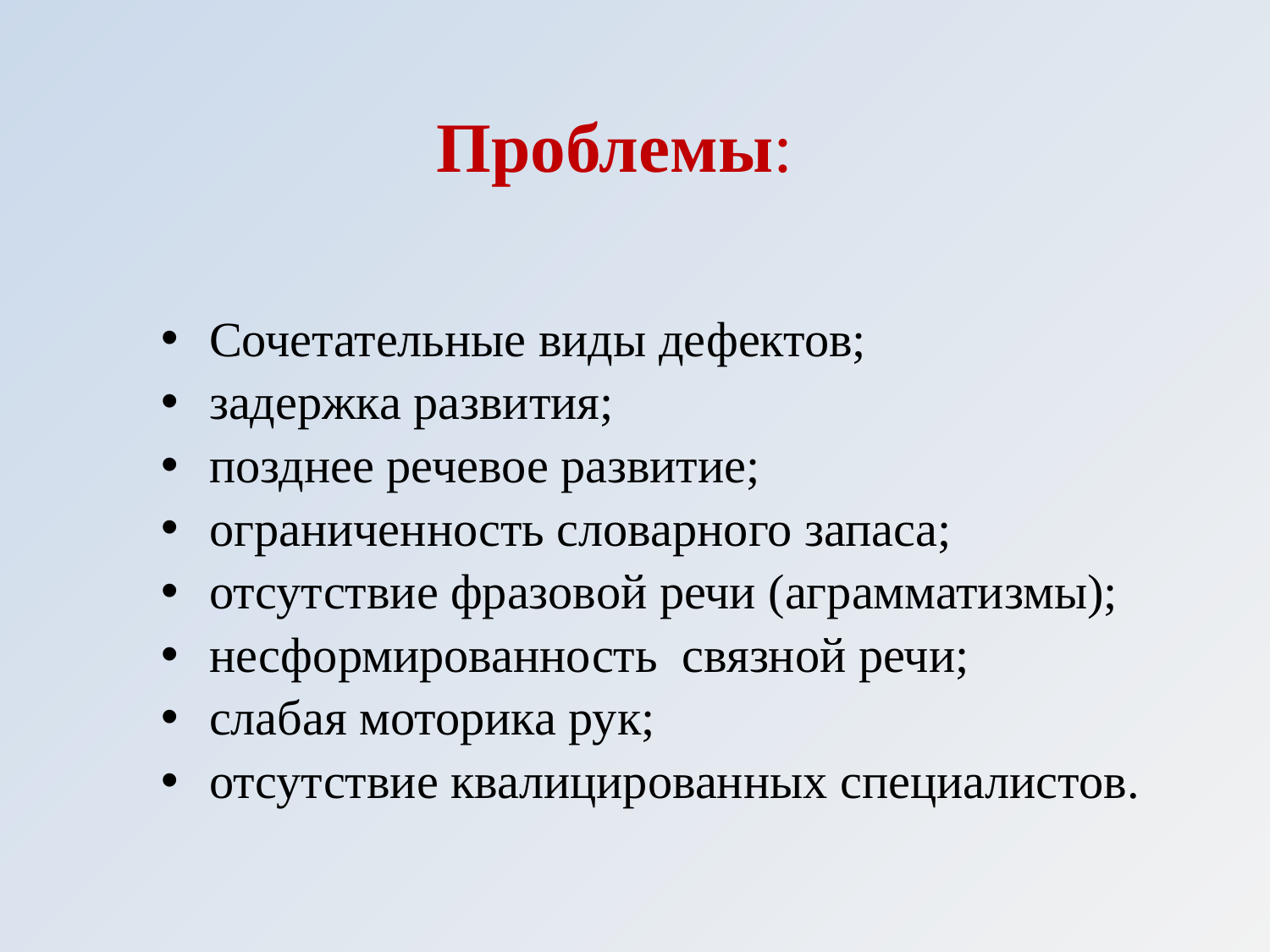

#

Проблемы:
Сочетательные виды дефектов;
задержка развития;
позднее речевое развитие;
ограниченность словарного запаса;
отсутствие фразовой речи (аграмматизмы);
несформированность  связной речи;
слабая моторика рук;
отсутствие квалицированных специалистов.